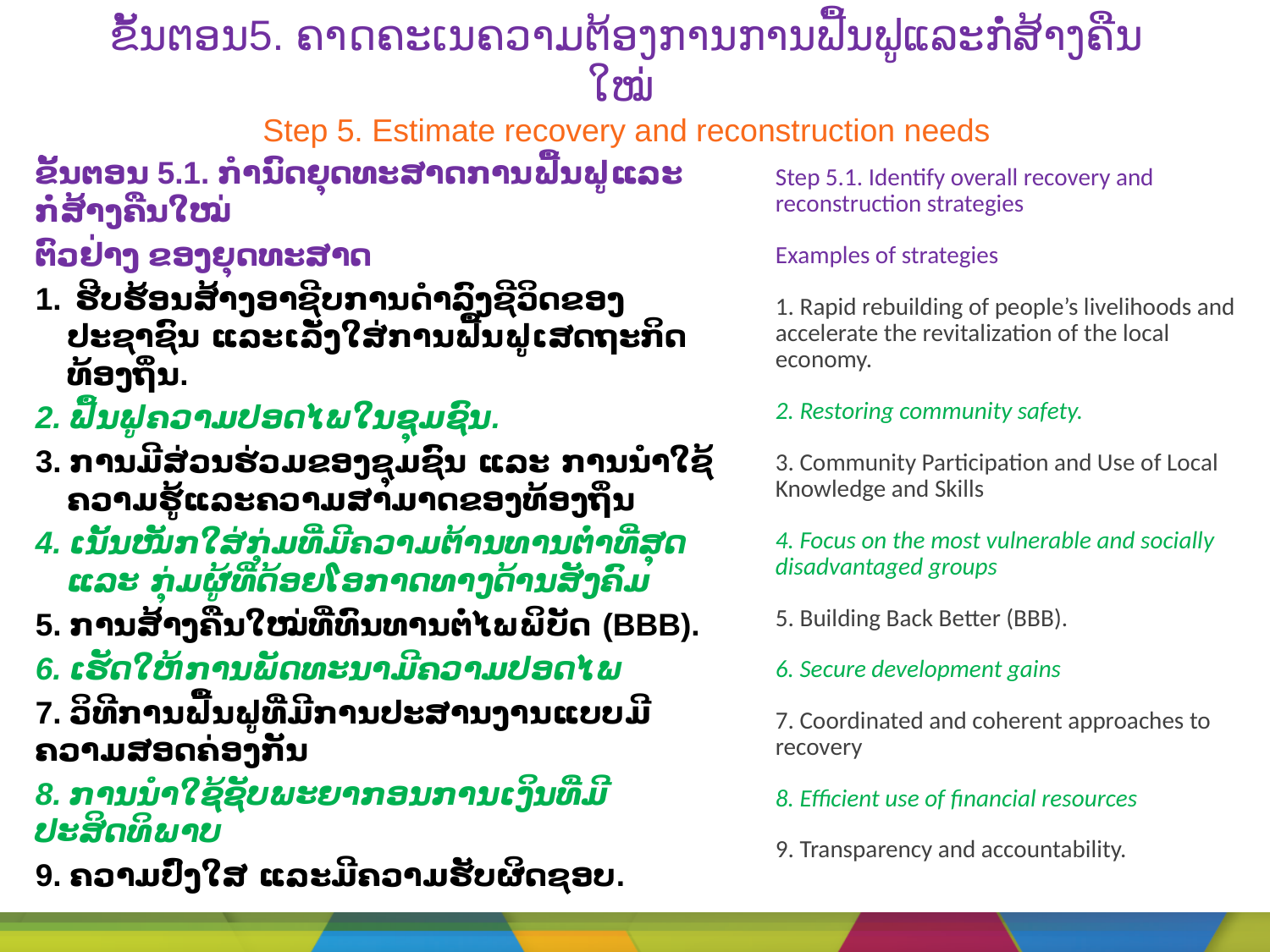

# ຂັ້ນຕອນ5. ຄາດຄະເນຄວາມຕ້ອງການການຟື້ນຟູແລະກໍ່ສ້າງຄືນໃໝ່ Step 5. Estimate recovery and reconstruction needs
ຂັ້ນຕອນ 5.1. ກໍານົດຍຸດທະສາດການຟື້ນຟູແລະກໍ່ສ້າງຄືນໃໝ່
ຕົວຢ່າງ ຂອງຍຸດທະສາດ
1.	 ຮີບຮ້ອນສ້າງອາຊີບການດໍາລົງຊີວິດຂອງປະຊາຊົນ ແລະເລັ່ງໃສ່ການຟື້ນຟູເສດຖະກິດທ້ອງຖິ່ນ.
2. ຟື້ນຟູຄວາມປອດໄພໃນຊຸມຊົນ.
3. ການມີສ່ວນຮ່ວມຂອງຊຸມຊົນ ແລະ ການນໍາໃຊ້ຄວາມຮູ້ແລະຄວາມສາມາດຂອງທ້ອງຖິ່ນ
4. ເນັ້ນໜັກໃສ່ກຸ່ມທີ່ມີຄວາມຕ້ານທານຕໍ່າທີ່ສຸດ ແລະ ກຸ່ມຜູ້ທີ່ດ້ອຍໂອກາດທາງດ້ານສັງຄົມ
5. ການສ້າງຄືນໃໝ່ທີ່ທົນທານຕໍ່ໄພພິບັດ (BBB).
6. ເຮັດໃຫ້ການພັດທະນາມີຄວາມປອດໄພ
7. ວິທີການຟື້ນຟູທີ່ມີການປະສານງານແບບມີຄວາມສອດຄ່ອງກັນ
8. ການນໍາໃຊ້ຊັບພະຍາກອນການເງິນທີ່ມີປະສິດທິພາບ
9. ຄວາມປົ່ງໃສ ແລະມີຄວາມຮັບຜິດຊອບ.

Step 5.1. Identify overall recovery and reconstruction strategies
Examples of strategies
1. Rapid rebuilding of people’s livelihoods and accelerate the revitalization of the local economy.
2. Restoring community safety.
3. Community Participation and Use of Local Knowledge and Skills
4. Focus on the most vulnerable and socially disadvantaged groups
5. Building Back Better (BBB).
6. Secure development gains
7. Coordinated and coherent approaches to recovery
8. Efficient use of financial resources
9. Transparency and accountability.